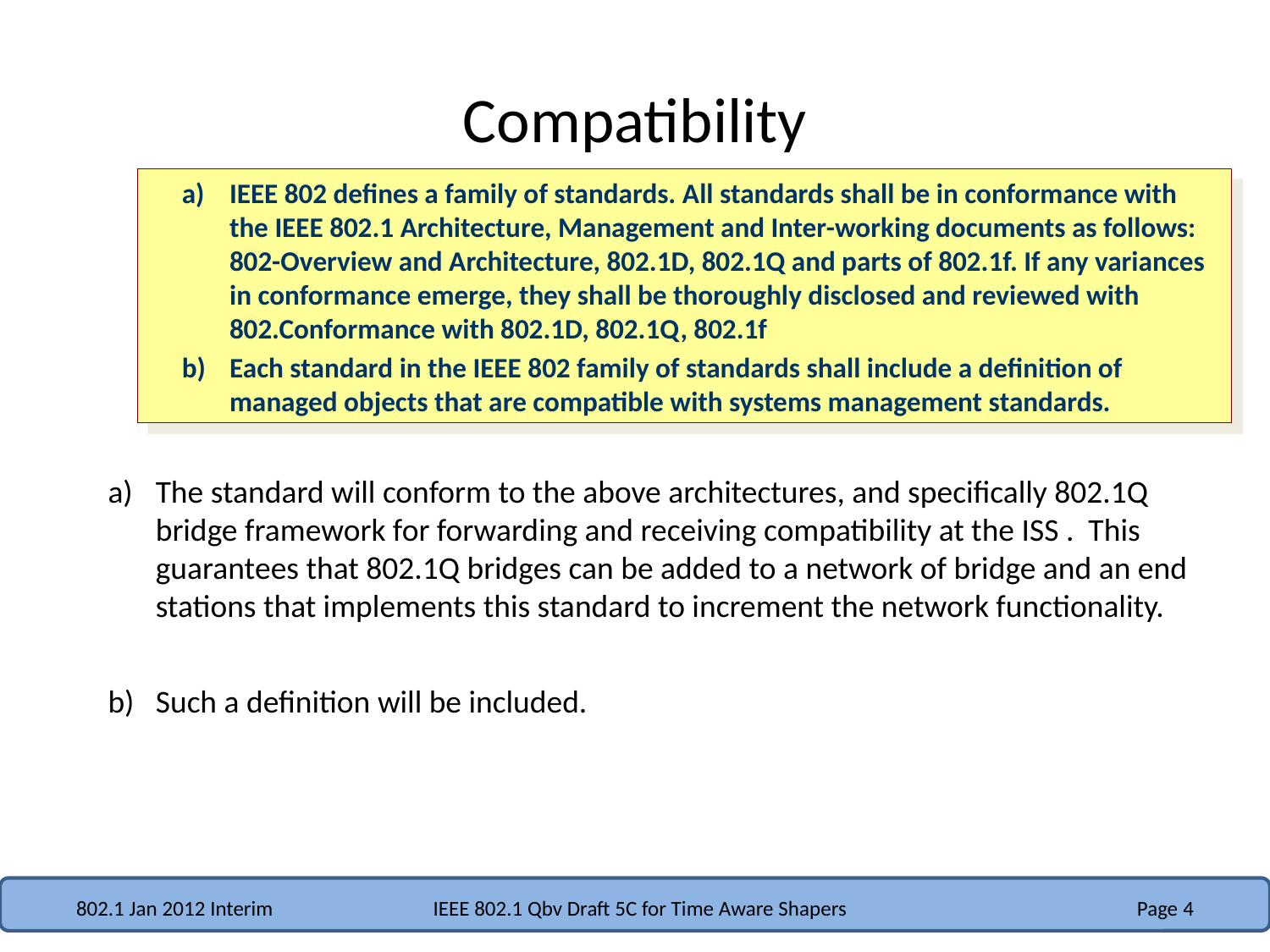

# Compatibility
IEEE 802 defines a family of standards. All standards shall be in conformance with the IEEE 802.1 Architecture, Management and Inter-working documents as follows: 802-Overview and Architecture, 802.1D, 802.1Q and parts of 802.1f. If any variances in conformance emerge, they shall be thoroughly disclosed and reviewed with 802.Conformance with 802.1D, 802.1Q, 802.1f
Each standard in the IEEE 802 family of standards shall include a definition of managed objects that are compatible with systems management standards.
The standard will conform to the above architectures, and specifically 802.1Q bridge framework for forwarding and receiving compatibility at the ISS .  This guarantees that 802.1Q bridges can be added to a network of bridge and an end stations that implements this standard to increment the network functionality.
Such a definition will be included.
802.1 Jan 2012 Interim
IEEE 802.1 Qbv Draft 5C for Time Aware Shapers
Page 4